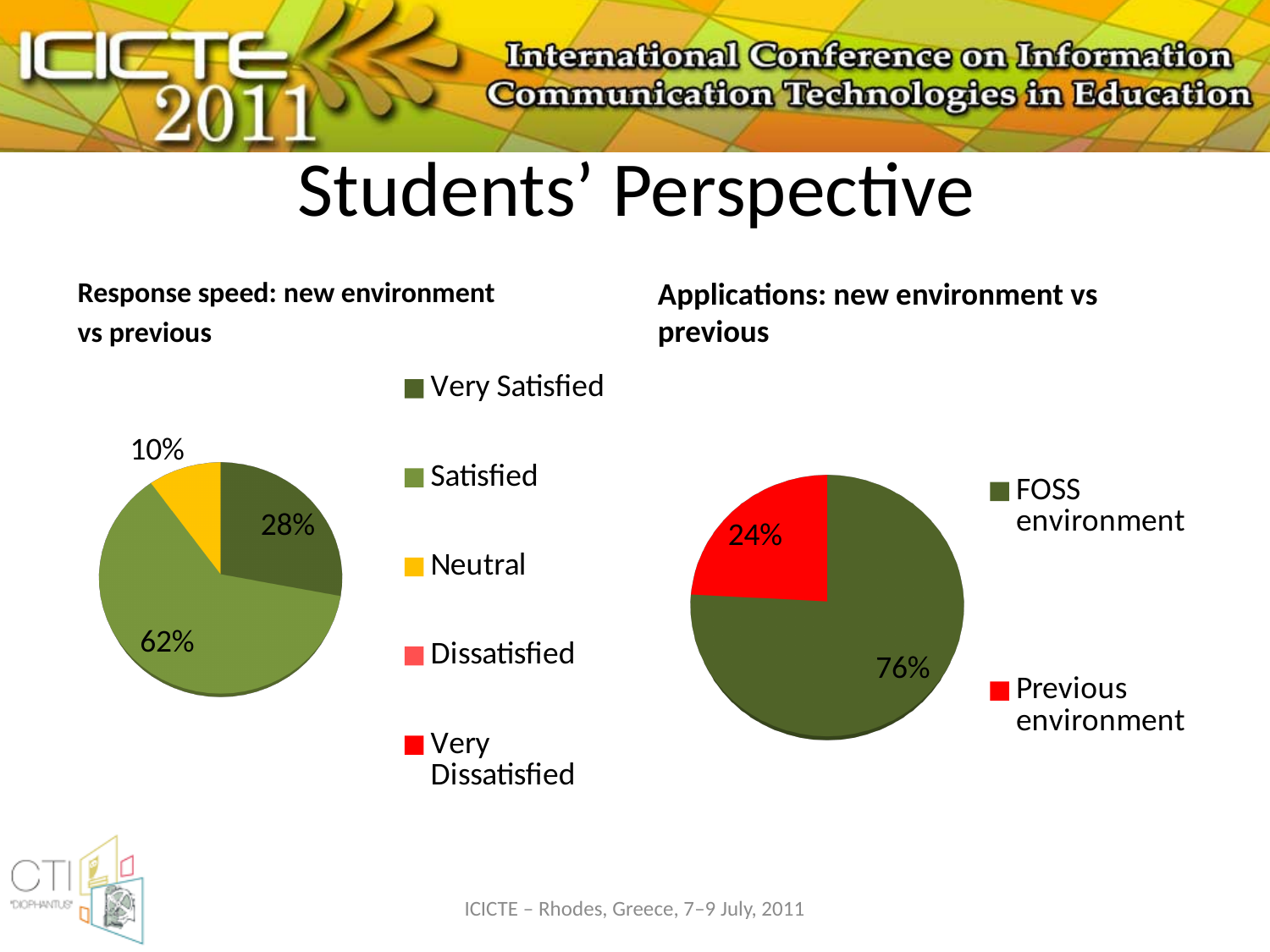

# Students’ Perspective
Response speed: new environment
vs previous
Applications: new environment vs previous

[unsupported chart]

[unsupported chart]

[unsupported chart]

ICICTE – Rhodes, Greece, 7–9 July, 2011